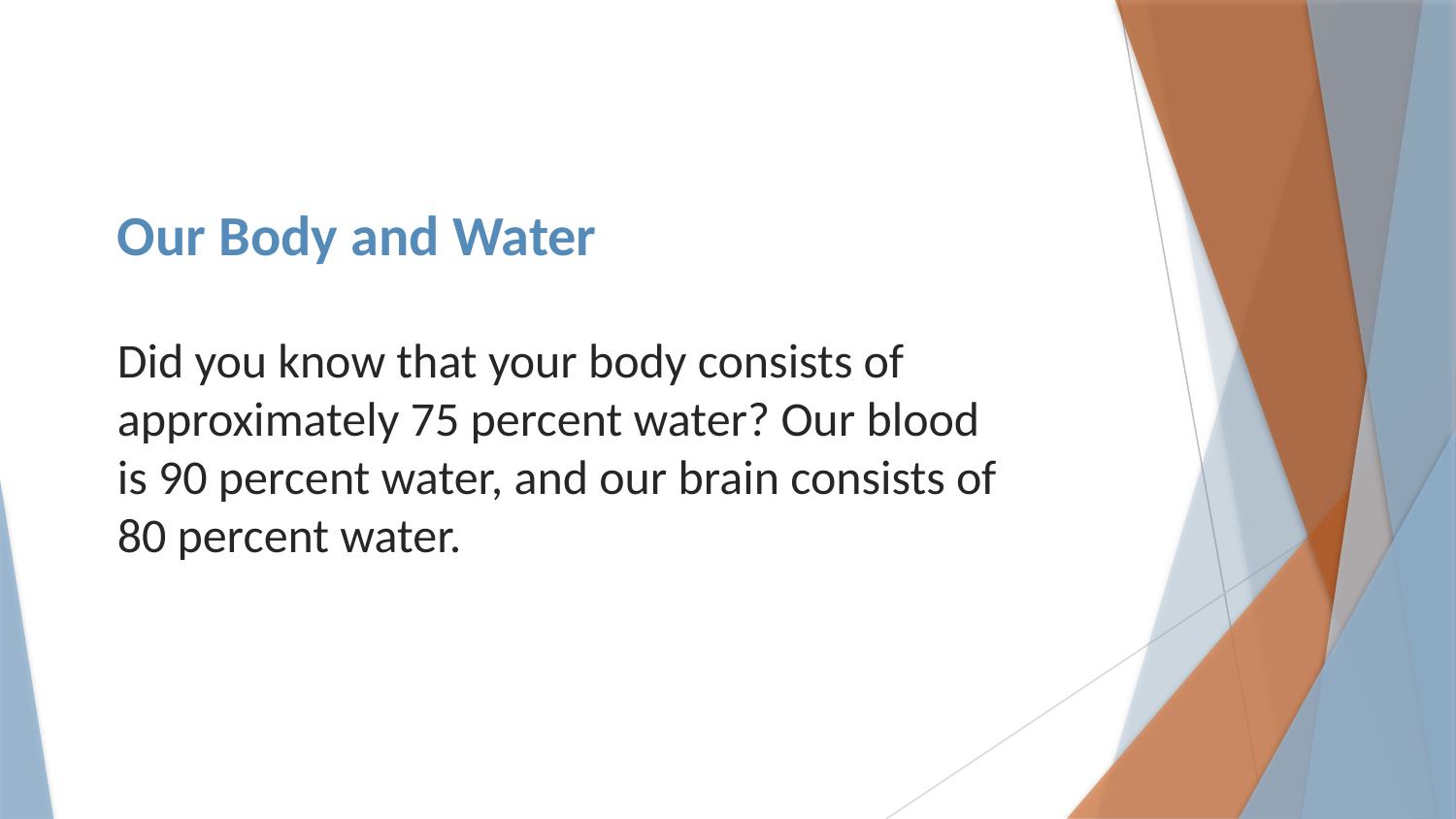

# Our Body and Water
Did you know that your body consists of approximately 75 percent water? Our blood is 90 percent water, and our brain consists of 80 percent water.